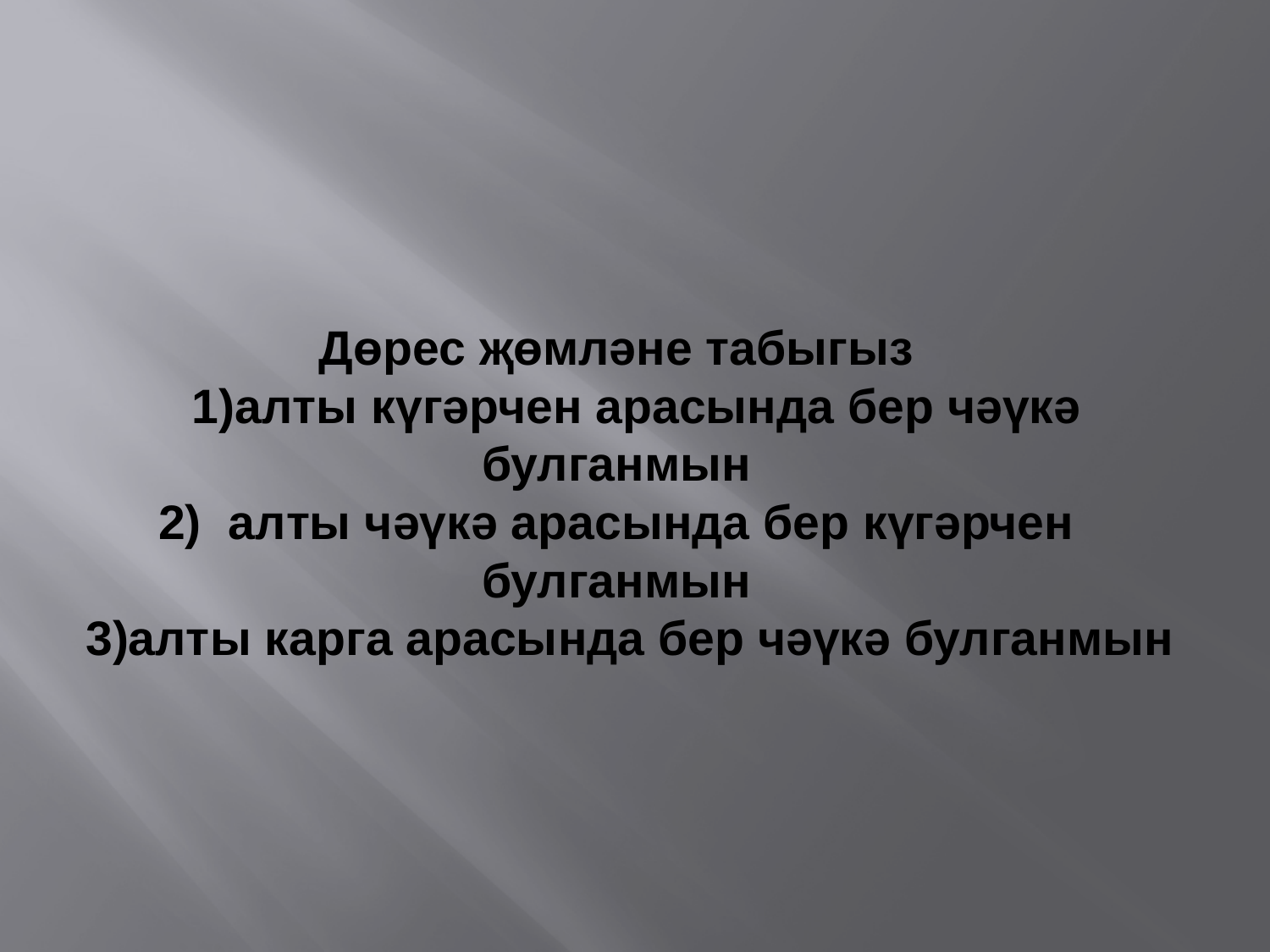

# Дөрес җөмләне табыгыз 1)алты күгәрчен арасында бер чәүкә булганмын 2)  алты чәүкә арасында бер күгәрчен булганмын 3)алты карга арасында бер чәүкә булганмын